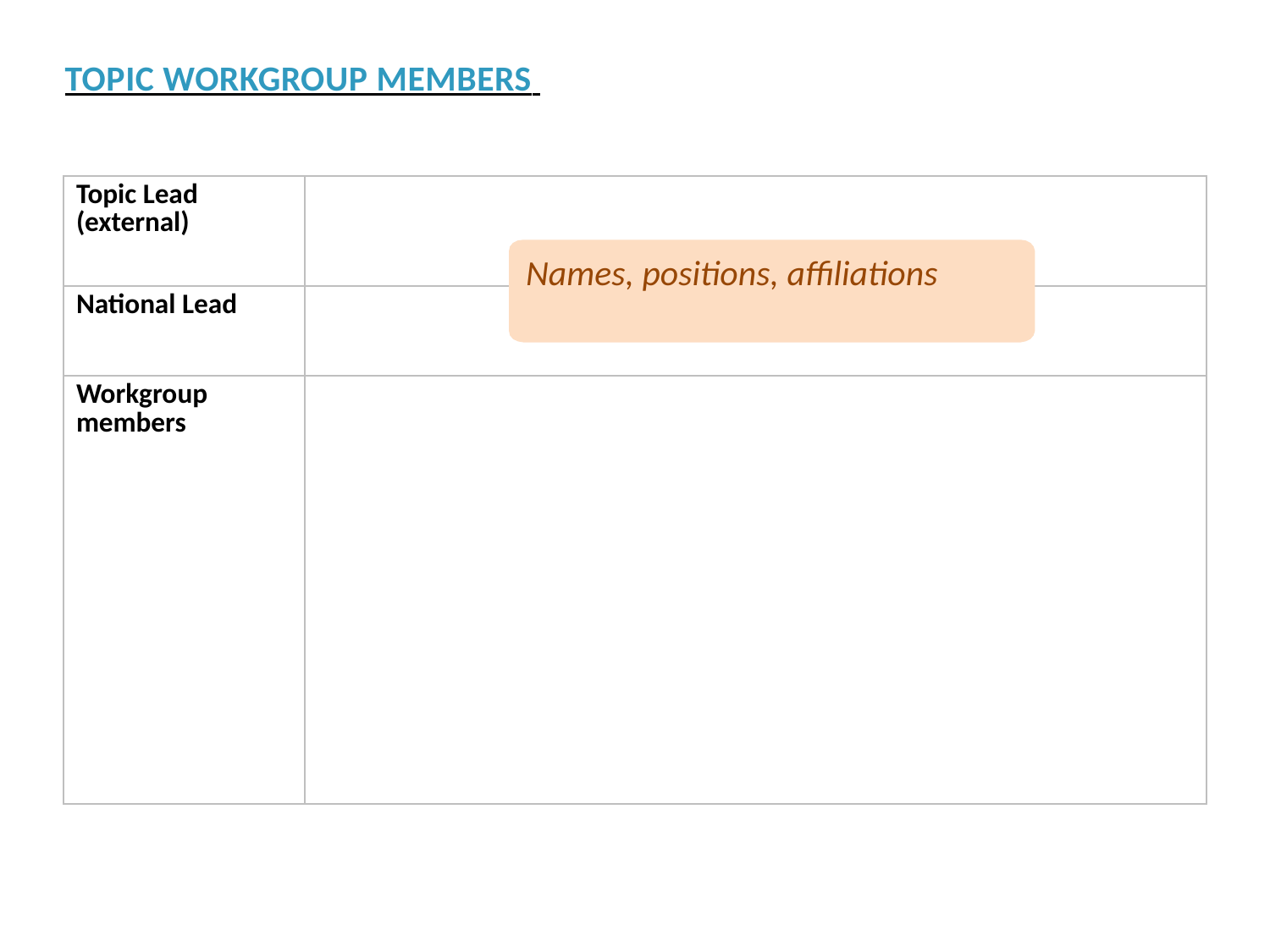

TOPIC WORKGROUP MEMBERS
| Topic Lead (external) |  |
| --- | --- |
| National Lead |  |
| Workgroup members |  |

Names, positions, affiliations